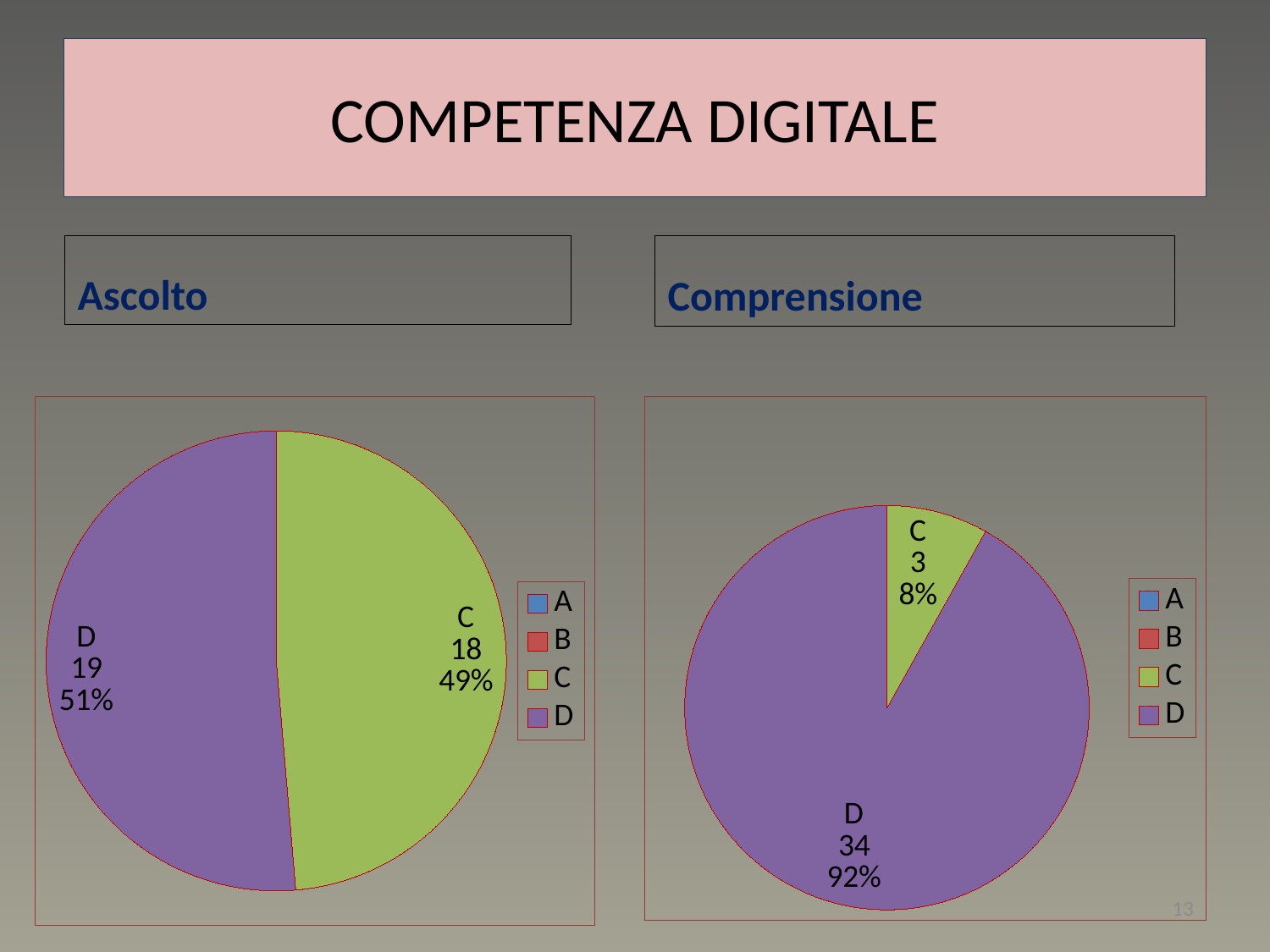

# COMPETENZA DIGITALE
Ascolto
Comprensione

### Chart

| Category | Vendite |
|---|---|
| A | 0.0 |
| B | 0.0 |
| C | 18.0 |
| D | 19.0 |

### Chart

| Category | Colonna1 |
|---|---|
| A | 0.0 |
| B | 0.0 |
| C | 3.0 |
| D | 34.0 |
13